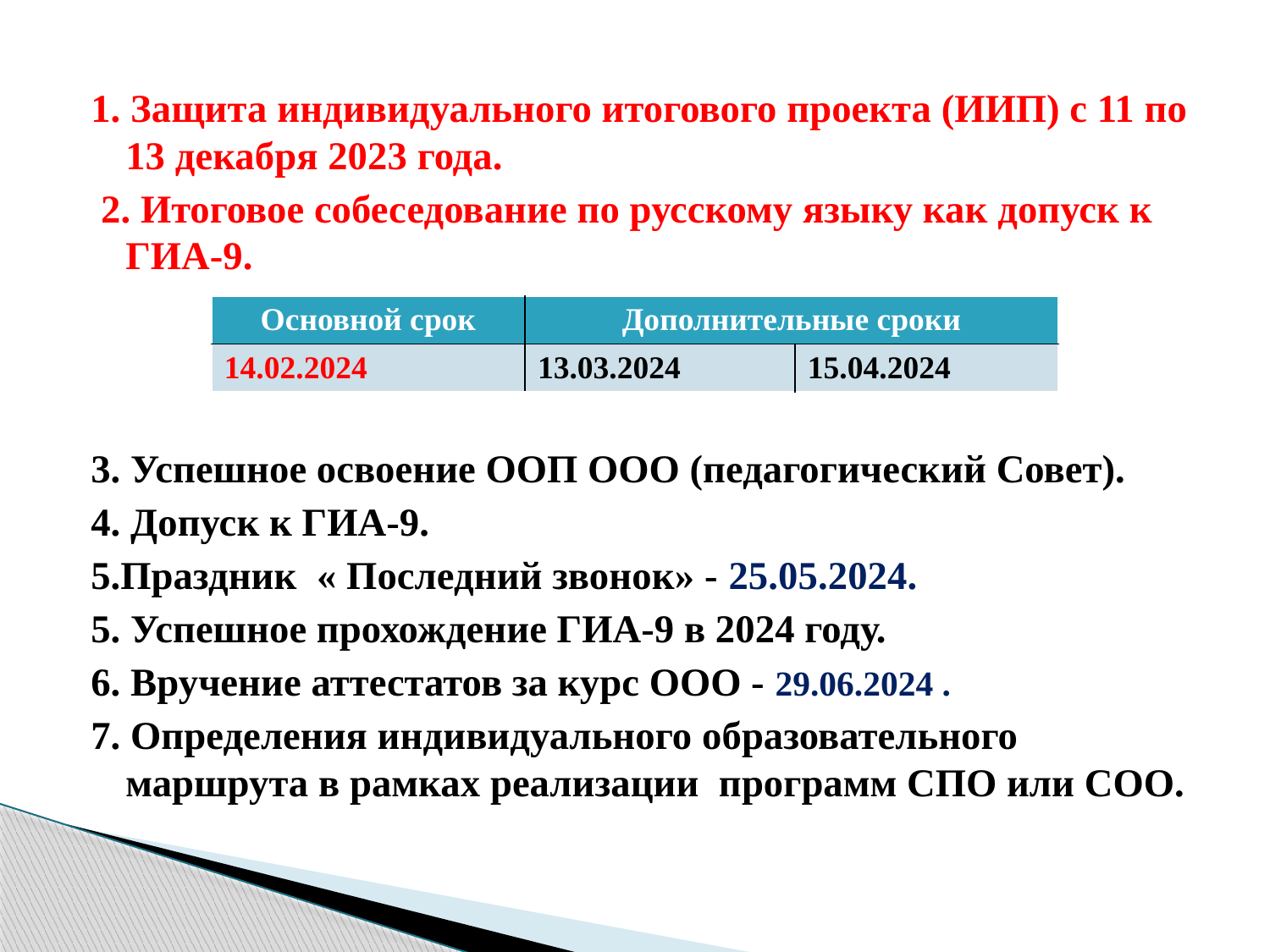

1. Защита индивидуального итогового проекта (ИИП) с 11 по 13 декабря 2023 года.
 2. Итоговое собеседование по русскому языку как допуск к ГИА-9.

3. Успешное освоение ООП ООО (педагогический Совет).
4. Допуск к ГИА-9.
5.Праздник  « Последний звонок» - 25.05.2024.
5. Успешное прохождение ГИА-9 в 2024 году.
6. Вручение аттестатов за курс ООО - 29.06.2024 .
7. Определения индивидуального образовательного маршрута в рамках реализации  программ СПО или СОО.

| Основной срок | Дополнительные сроки |  |
| --- | --- | --- |
| 14.02.2024 | 13.03.2024 | 15.04.2024 |